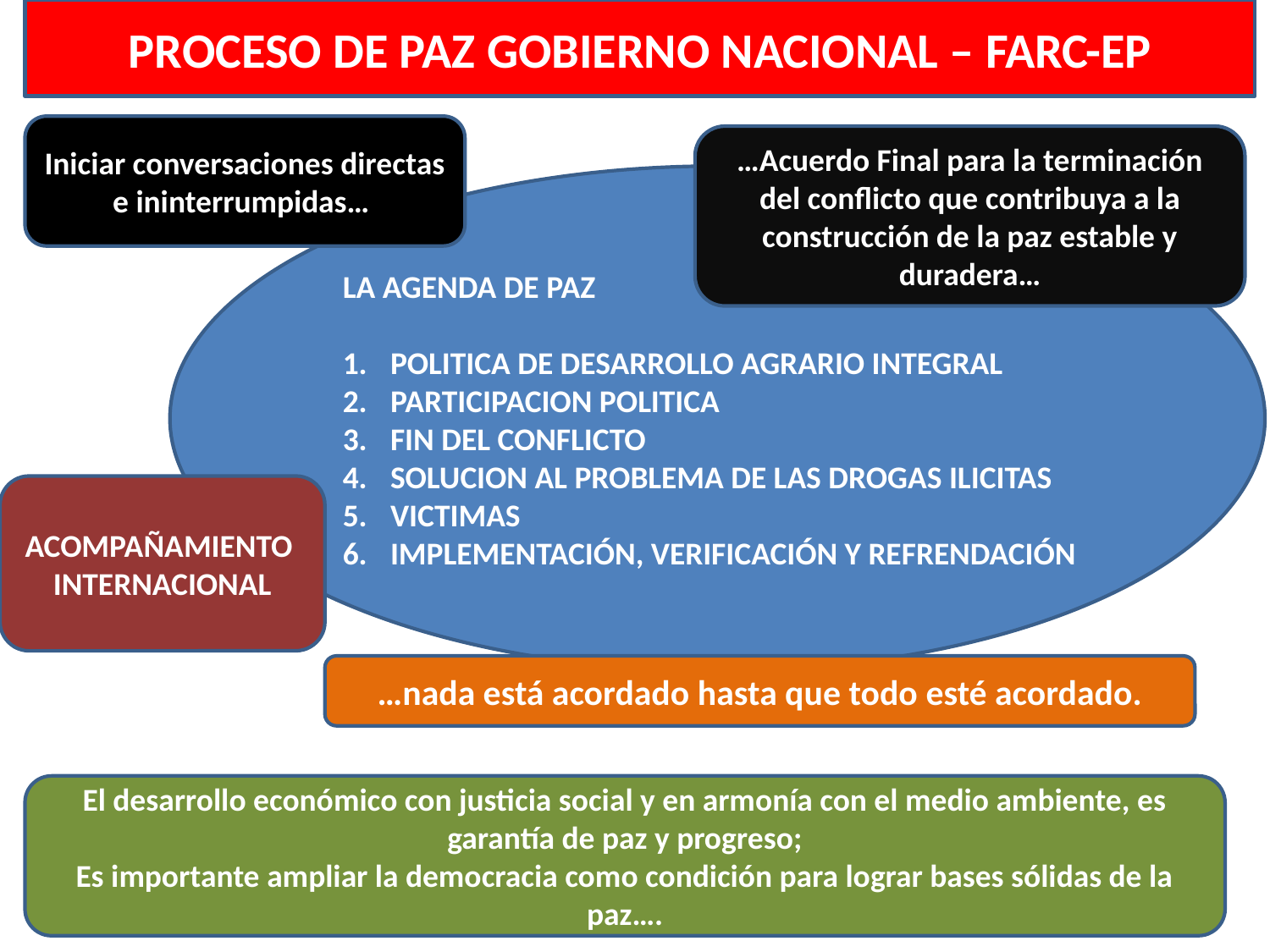

PROCESO DE PAZ GOBIERNO NACIONAL – FARC-EP
Iniciar conversaciones directas e ininterrumpidas…
…Acuerdo Final para la terminación del conflicto que contribuya a la construcción de la paz estable y duradera…
LA AGENDA DE PAZ

POLITICA DE DESARROLLO AGRARIO INTEGRAL
PARTICIPACION POLITICA
FIN DEL CONFLICTO
SOLUCION AL PROBLEMA DE LAS DROGAS ILICITAS
VICTIMAS
IMPLEMENTACIÓN, VERIFICACIÓN Y REFRENDACIÓN
ACOMPAÑAMIENTO
INTERNACIONAL
…nada está acordado hasta que todo esté acordado.
El desarrollo económico con justicia social y en armonía con el medio ambiente, es garantía de paz y progreso;
Es importante ampliar la democracia como condición para lograr bases sólidas de la paz….